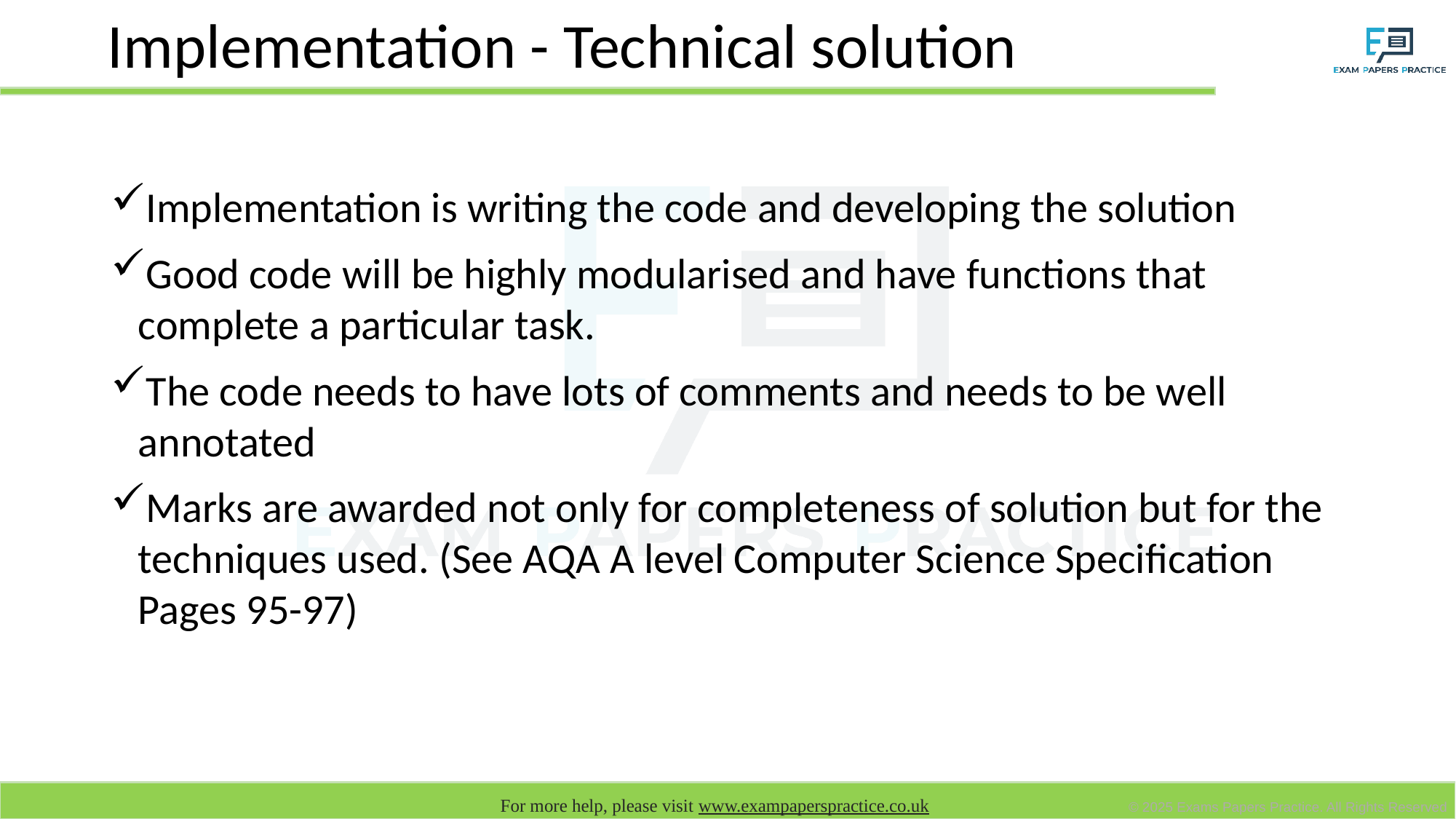

# Implementation - Technical solution
Implementation is writing the code and developing the solution
Good code will be highly modularised and have functions that complete a particular task.
The code needs to have lots of comments and needs to be well annotated
Marks are awarded not only for completeness of solution but for the techniques used. (See AQA A level Computer Science Specification Pages 95-97)